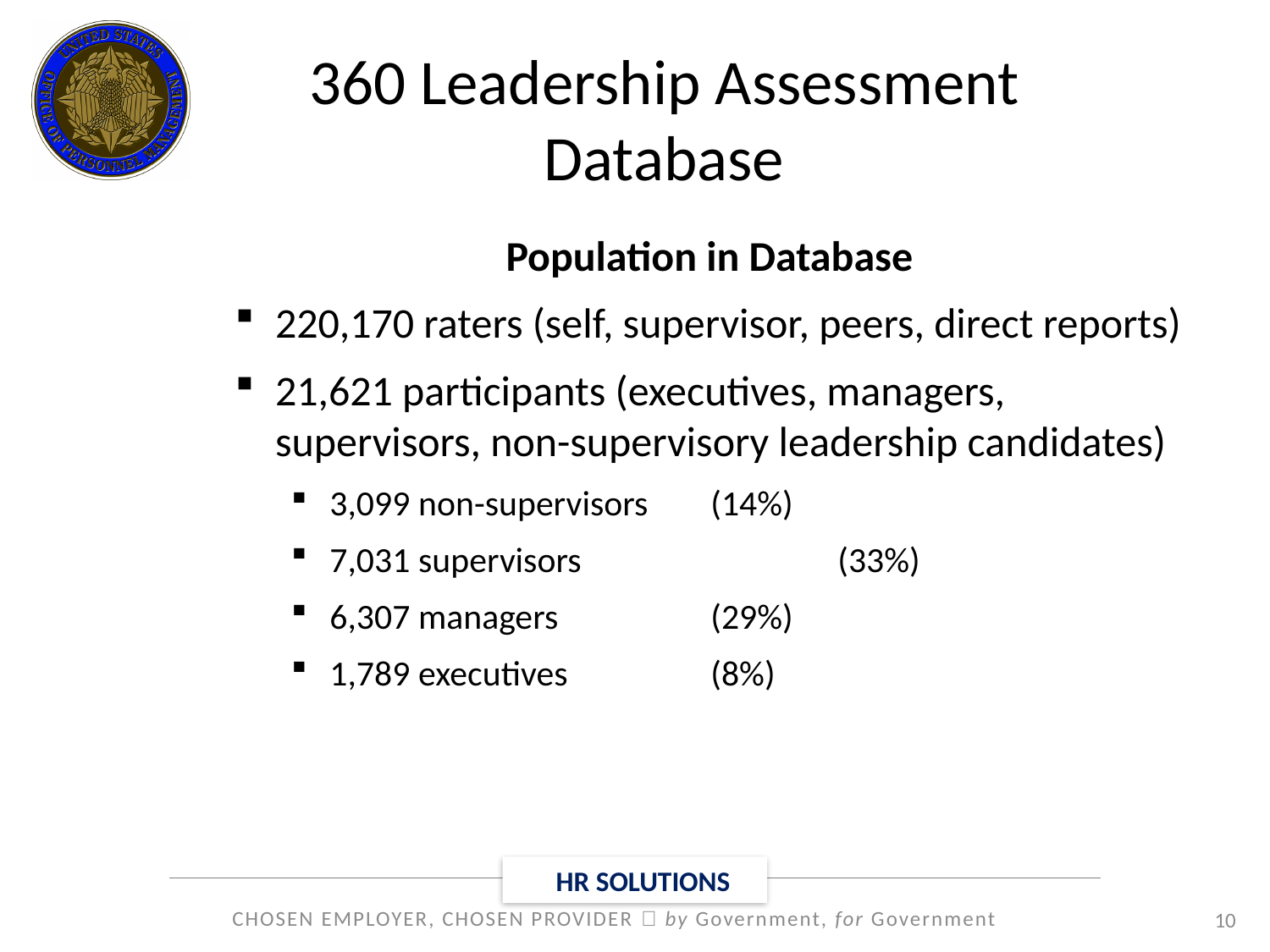

# 360 Leadership Assessment Database
Population in Database
220,170 raters (self, supervisor, peers, direct reports)
21,621 participants (executives, managers, supervisors, non-supervisory leadership candidates)
3,099 non-supervisors 	(14%)
7,031 supervisors 		(33%)
6,307 managers 		(29%)
1,789 executives 		(8%)

10